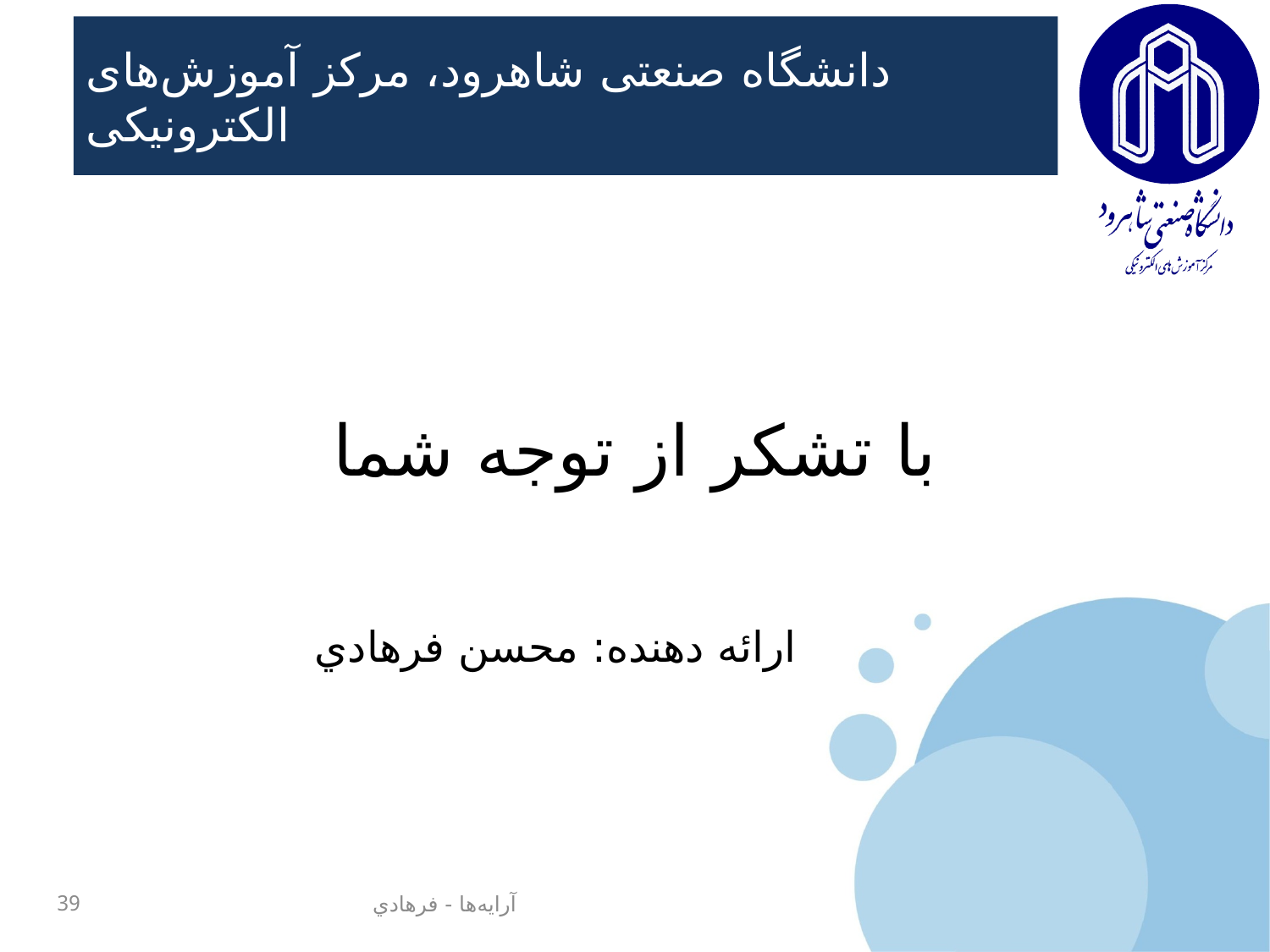

ارائه دهنده: محسن فرهادي

39
آرايه‌ها - فرهادي